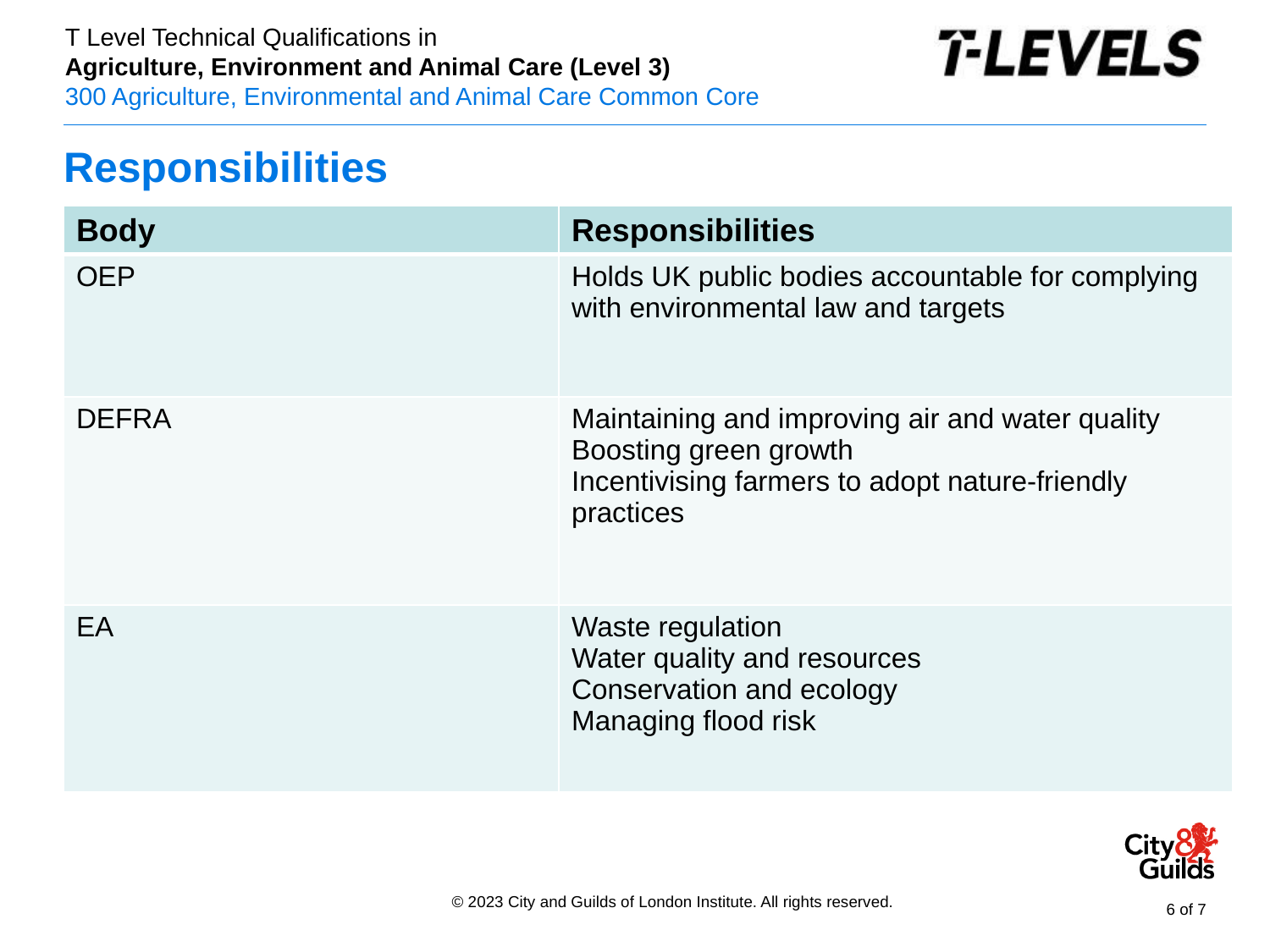

# Responsibilities
| Body | Responsibilities |
| --- | --- |
| OEP | Holds UK public bodies accountable for complying with environmental law and targets |
| DEFRA | Maintaining and improving air and water quality Boosting green growth Incentivising farmers to adopt nature-friendly practices |
| EA | Waste regulation Water quality and resources Conservation and ecology Managing flood risk |